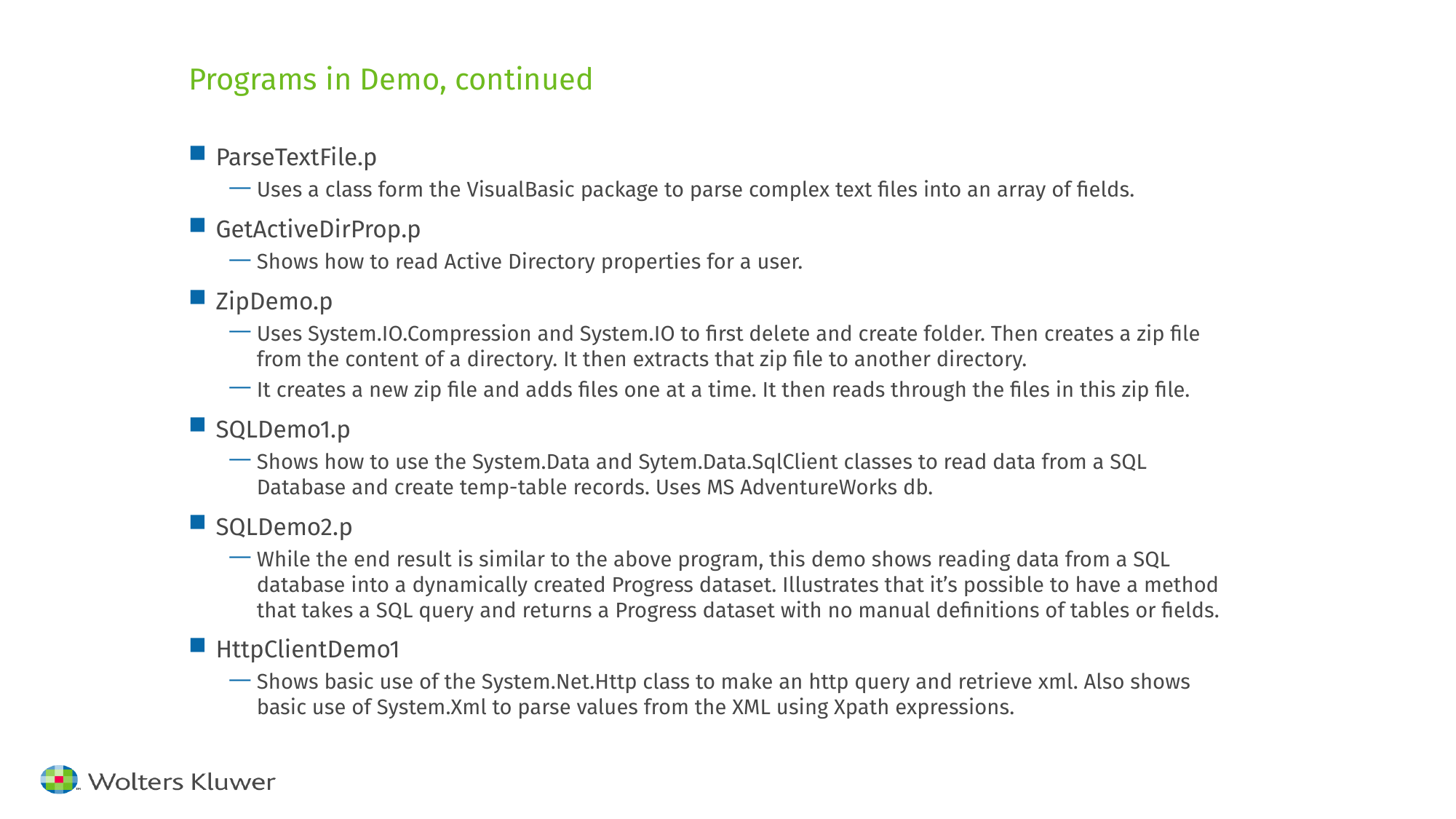

# Programs in Demo, continued
ParseTextFile.p
Uses a class form the VisualBasic package to parse complex text files into an array of fields.
GetActiveDirProp.p
Shows how to read Active Directory properties for a user.
ZipDemo.p
Uses System.IO.Compression and System.IO to first delete and create folder. Then creates a zip file from the content of a directory. It then extracts that zip file to another directory.
It creates a new zip file and adds files one at a time. It then reads through the files in this zip file.
SQLDemo1.p
Shows how to use the System.Data and Sytem.Data.SqlClient classes to read data from a SQL Database and create temp-table records. Uses MS AdventureWorks db.
SQLDemo2.p
While the end result is similar to the above program, this demo shows reading data from a SQL database into a dynamically created Progress dataset. Illustrates that it’s possible to have a method that takes a SQL query and returns a Progress dataset with no manual definitions of tables or fields.
HttpClientDemo1
Shows basic use of the System.Net.Http class to make an http query and retrieve xml. Also shows basic use of System.Xml to parse values from the XML using Xpath expressions.